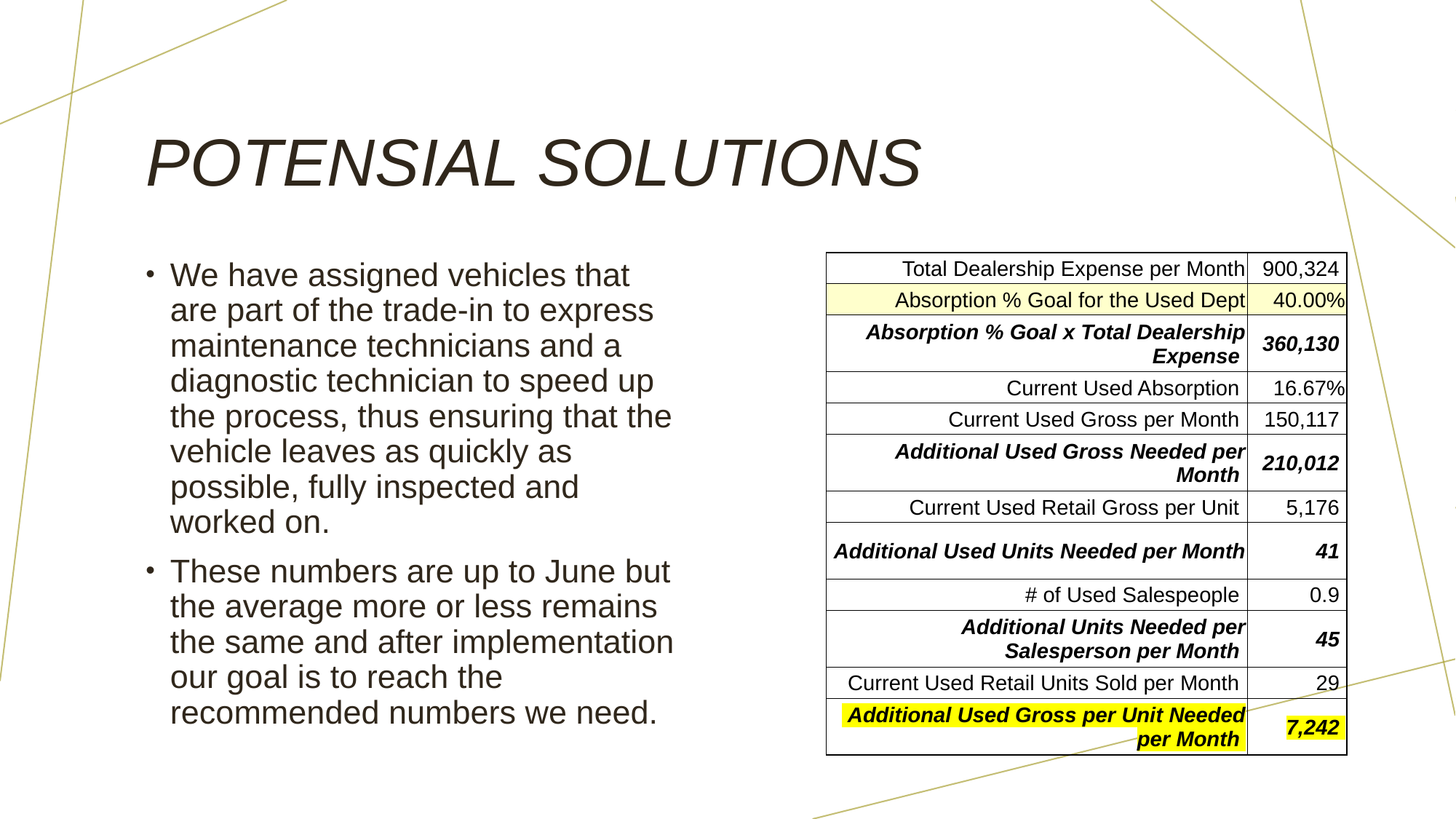

# POTENSIAL SOLUTIONS
We have assigned vehicles that are part of the trade-in to express maintenance technicians and a diagnostic technician to speed up the process, thus ensuring that the vehicle leaves as quickly as possible, fully inspected and worked on.
These numbers are up to June but the average more or less remains the same and after implementation our goal is to reach the recommended numbers we need.

| Total Dealership Expense per Month | 900,324 |
| --- | --- |
| Absorption % Goal for the Used Dept | 40.00% |
| Absorption % Goal x Total Dealership Expense | 360,130 |
| Current Used Absorption | 16.67% |
| Current Used Gross per Month | 150,117 |
| Additional Used Gross Needed per Month | 210,012 |
| Current Used Retail Gross per Unit | 5,176 |
| Additional Used Units Needed per Month | 41 |
| # of Used Salespeople | 0.9 |
| Additional Units Needed per Salesperson per Month | 45 |
| Current Used Retail Units Sold per Month | 29 |
| Additional Used Gross per Unit Needed per Month | 7,242 |